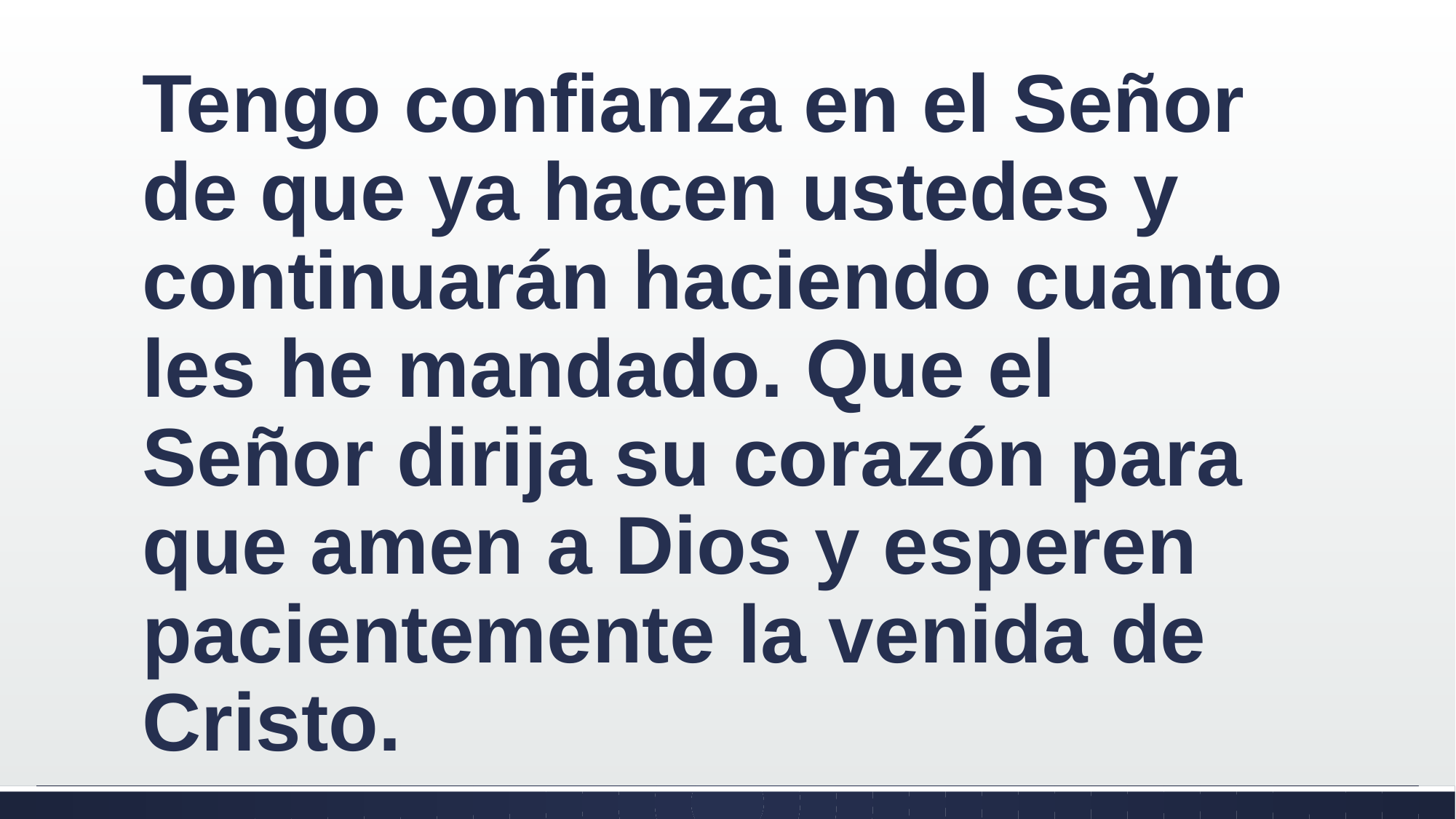

Tengo confianza en el Señor de que ya hacen ustedes y continuarán haciendo cuanto les he mandado. Que el Señor dirija su corazón para que amen a Dios y esperen pacientemente la venida de Cristo.
#